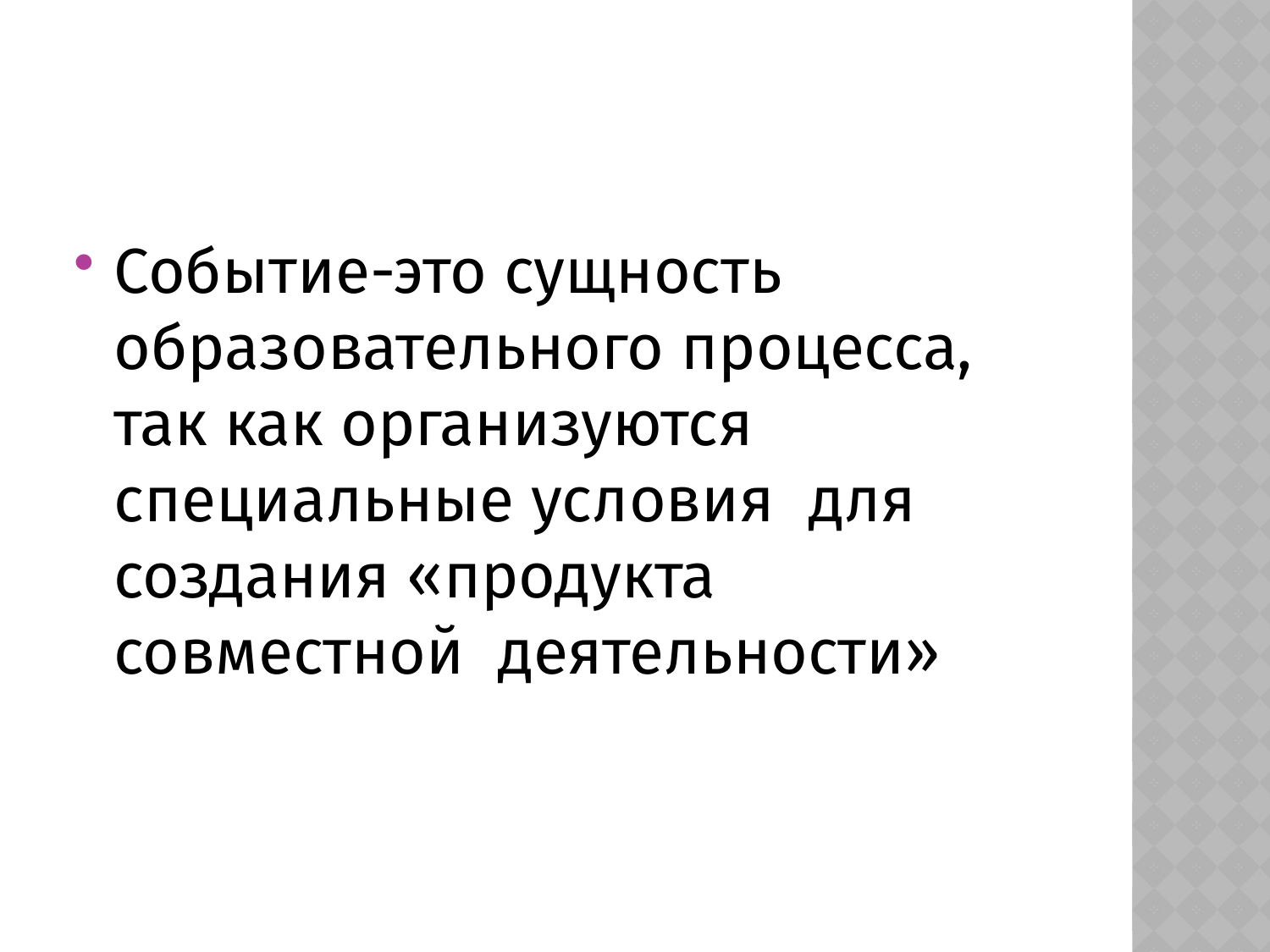

Событие-это сущность образовательного процесса, так как организуются специальные условия  для создания «продукта совместной  деятельности»